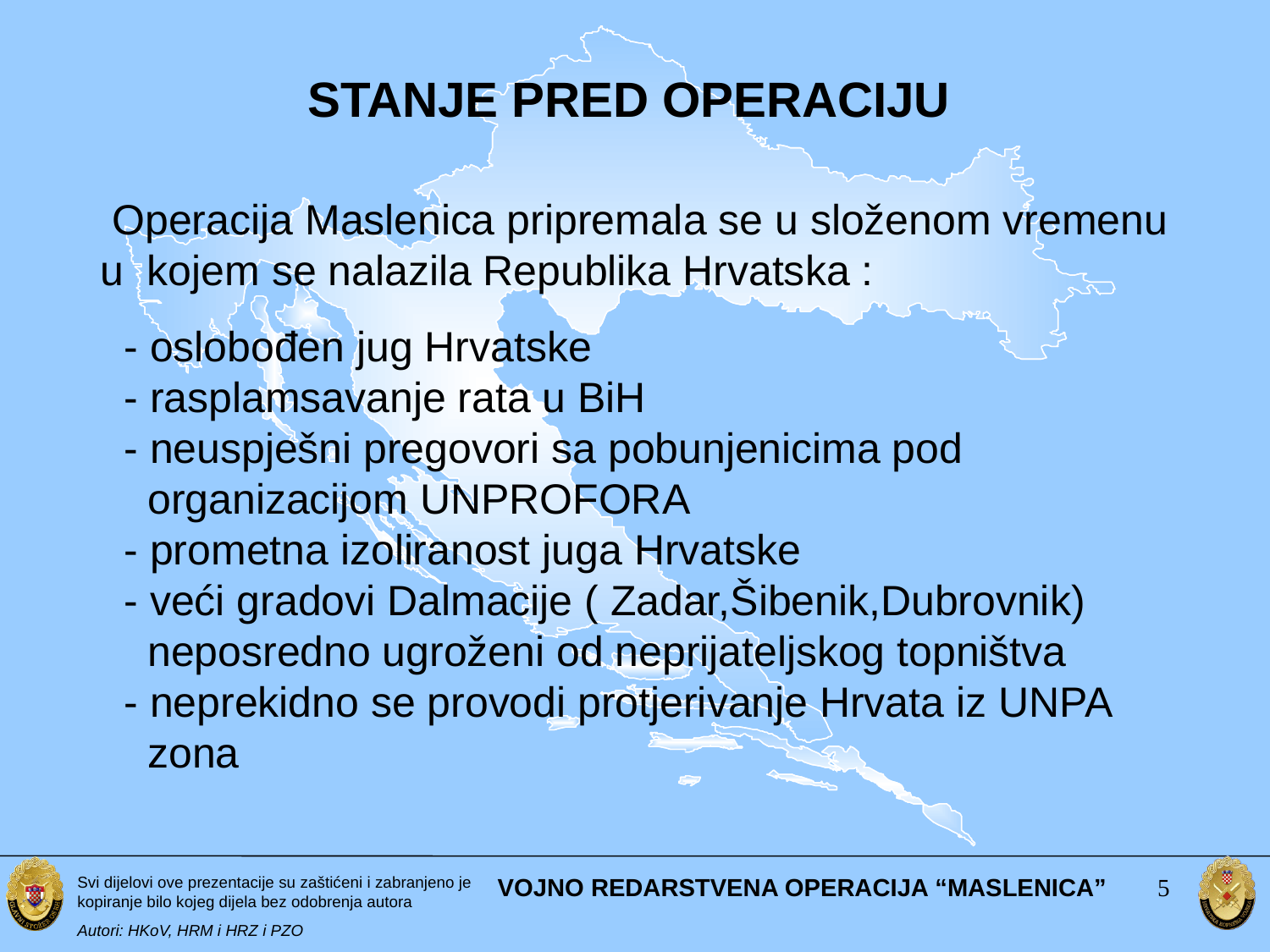

STANJE PRED OPERACIJU

 Operacija Maslenica pripremala se u složenom vremenu u  kojem se nalazila Republika Hrvatska :

  - oslobođen jug Hrvatske
  - rasplamsavanje rata u BiH
  - neuspješni pregovori sa pobunjenicima pod
    organizacijom UNPROFORA
  - prometna izoliranost juga Hrvatske
  - veći gradovi Dalmacije ( Zadar,Šibenik,Dubrovnik)
    neposredno ugroženi od neprijateljskog topništva
  - neprekidno se provodi protjerivanje Hrvata iz UNPA
    zona

VOJNO REDARSTVENA OPERACIJA “MASLENICA”